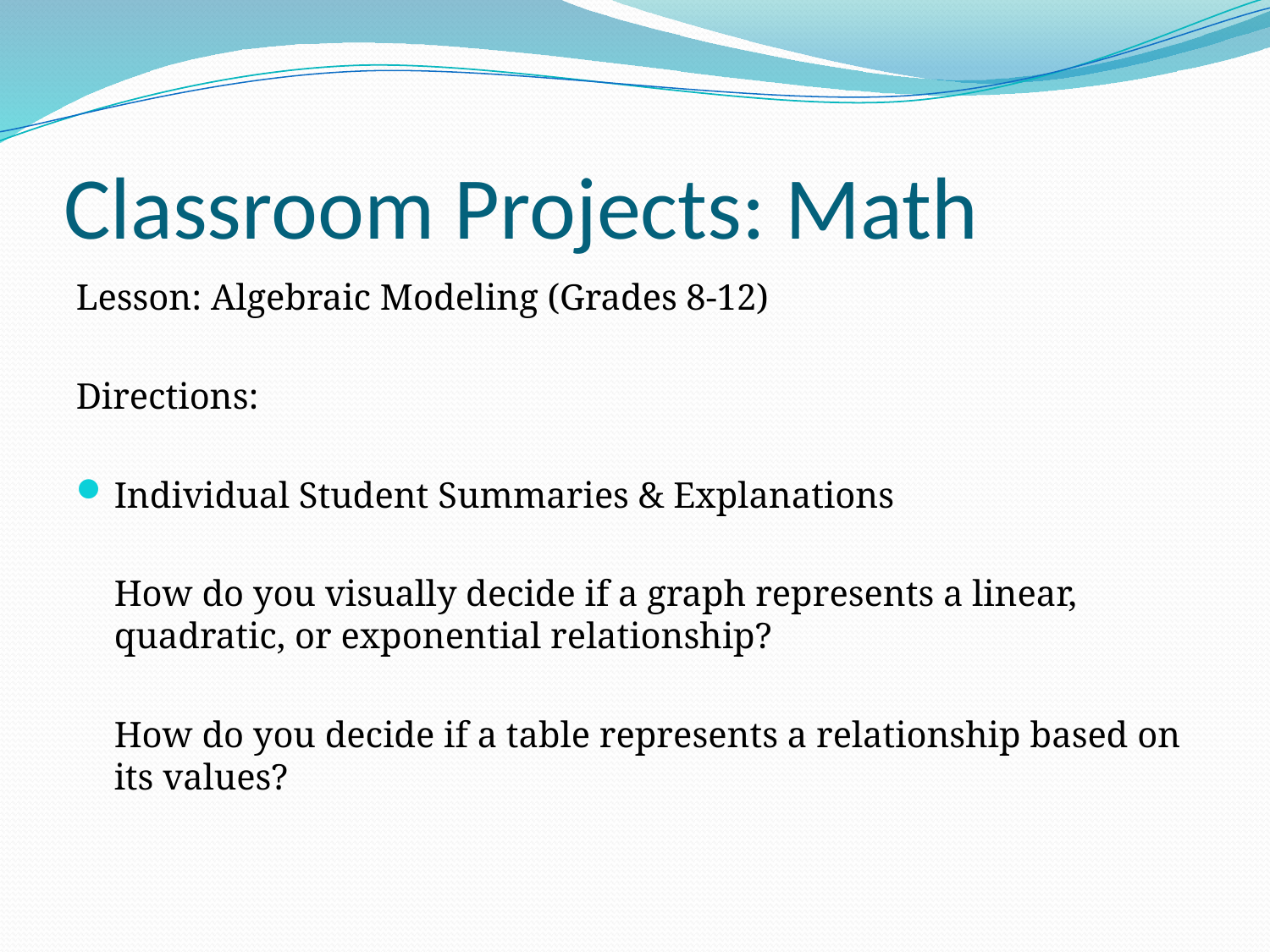

# Classroom Projects: Math
Lesson: Algebraic Modeling (Grades 8-12)

Directions:

Individual Student Summaries & Explanations

	How do you visually decide if a graph represents a linear, quadratic, or exponential relationship?

	How do you decide if a table represents a relationship based on its values?